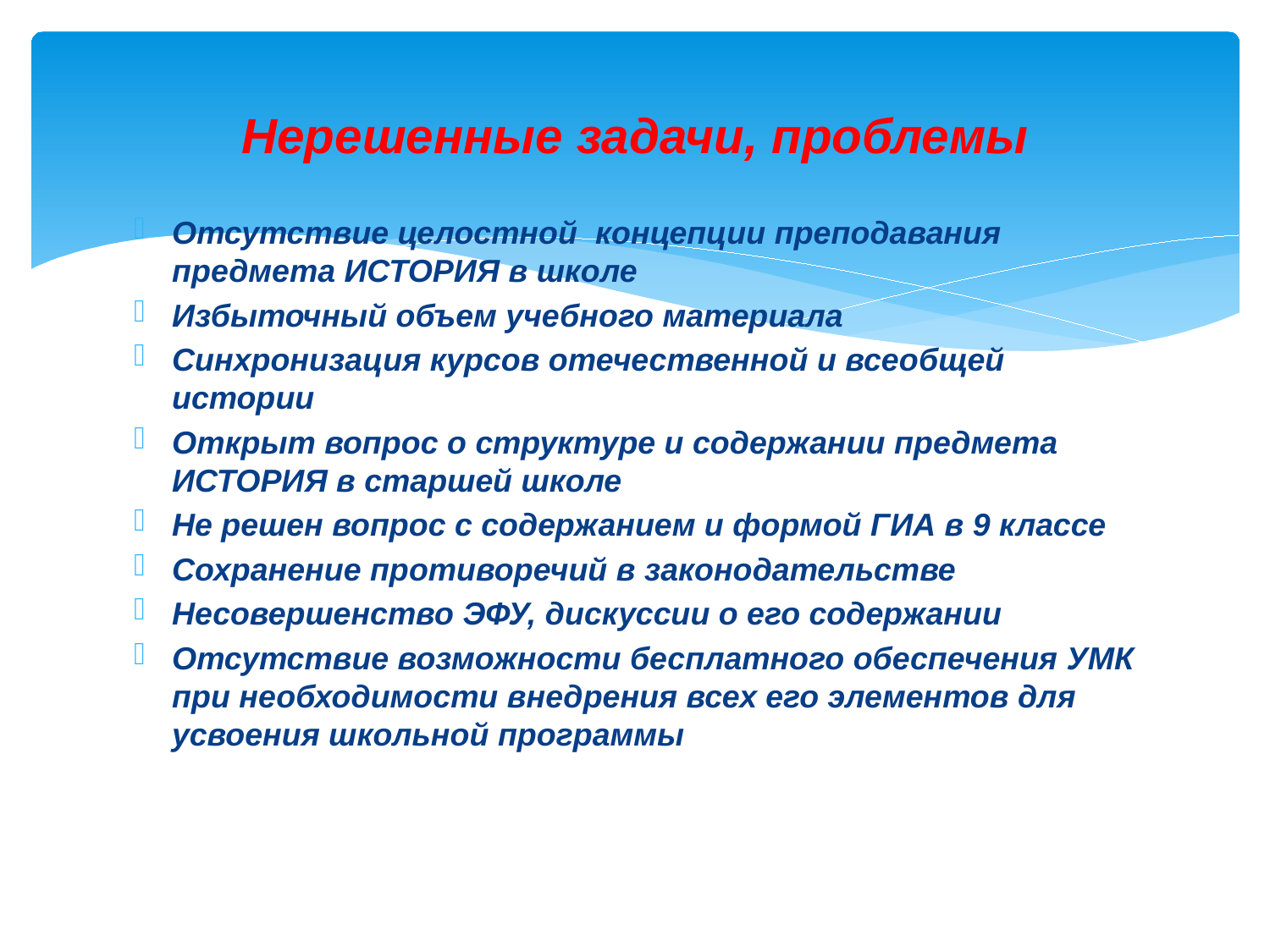

# Нерешенные задачи, проблемы
Отсутствие целостной  концепции преподавания предмета ИСТОРИЯ в школе
Избыточный объем учебного материала
Синхронизация курсов отечественной и всеобщей истории
Открыт вопрос о структуре и содержании предмета ИСТОРИЯ в старшей школе
Не решен вопрос с содержанием и формой ГИА в 9 классе
Сохранение противоречий в законодательстве
Несовершенство ЭФУ, дискуссии о его содержании
Отсутствие возможности бесплатного обеспечения УМК при необходимости внедрения всех его элементов для усвоения школьной программы